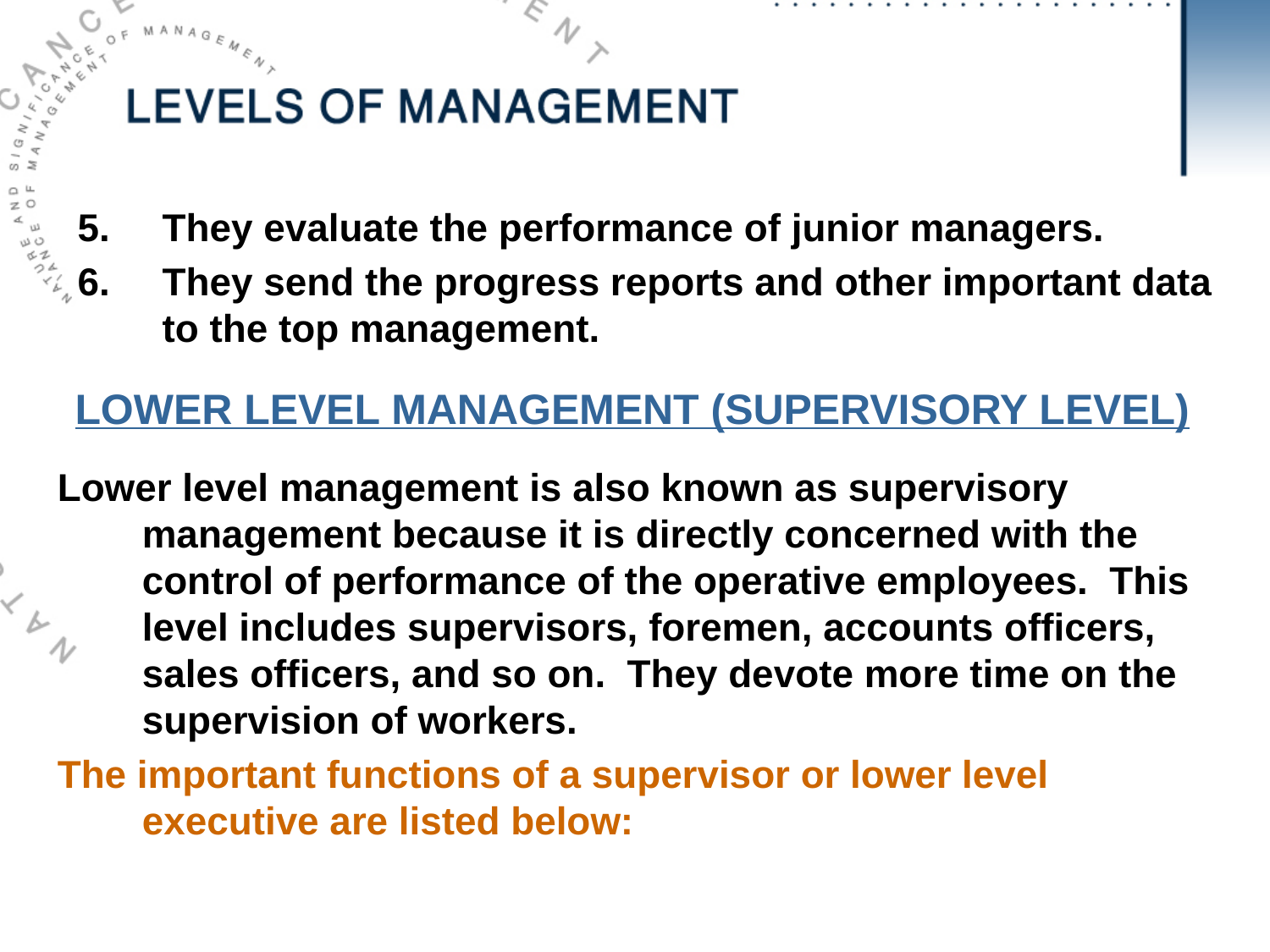

They evaluate the performance of junior managers.
They send the progress reports and other important data to the top management.
LOWER LEVEL MANAGEMENT (SUPERVISORY LEVEL)
Lower level management is also known as supervisory management because it is directly concerned with the control of performance of the operative employees.  This level includes supervisors, foremen, accounts officers, sales officers, and so on.  They devote more time on the supervision of workers.
The important functions of a supervisor or lower level executive are listed below: